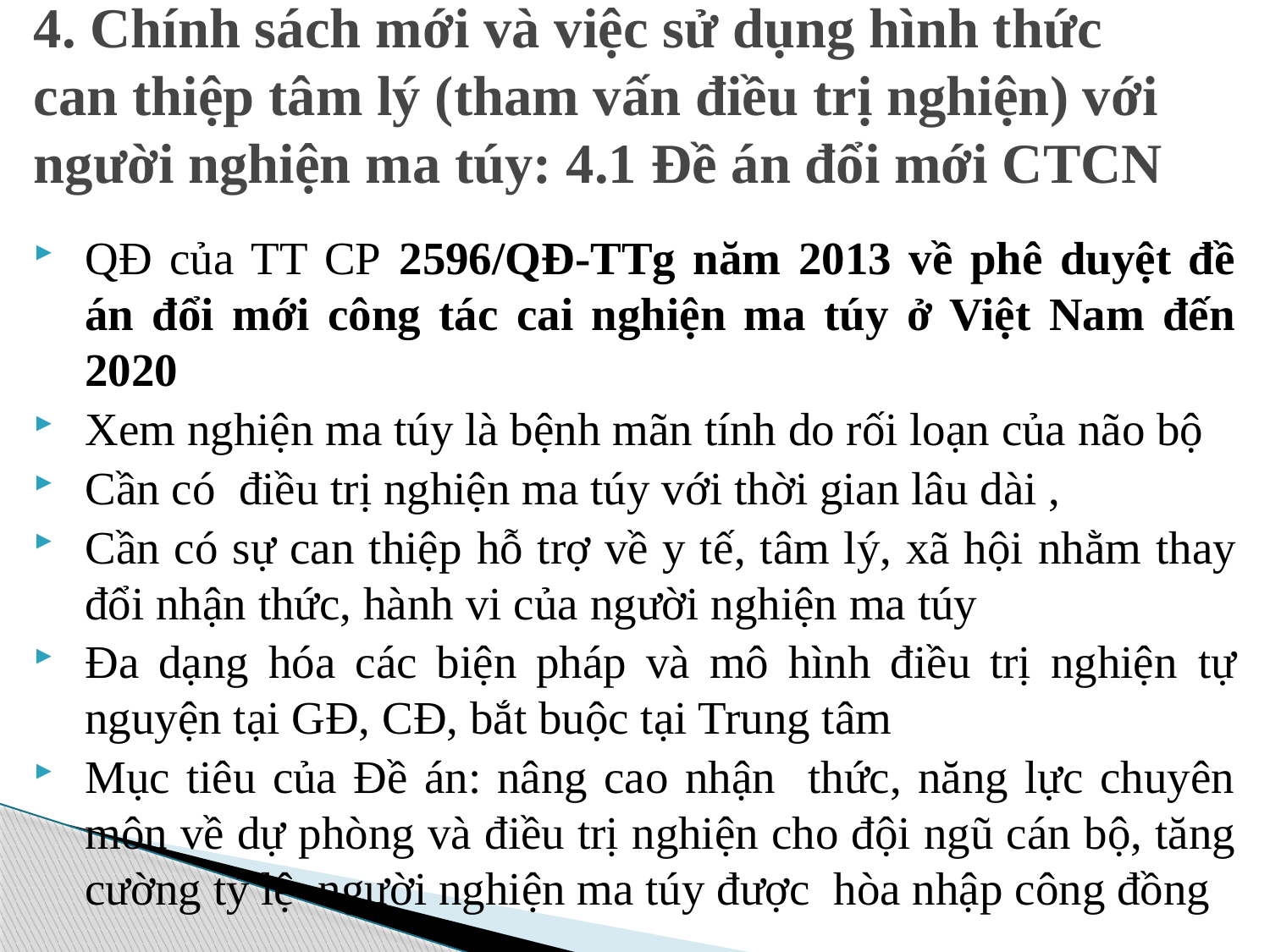

# 4. Chính sách mới và việc sử dụng hình thức can thiệp tâm lý (tham vấn điều trị nghiện) với người nghiện ma túy: 4.1 Đề án đổi mới CTCN
QĐ của TT CP 2596/QĐ-TTg năm 2013 về phê duyệt đề án đổi mới công tác cai nghiện ma túy ở Việt Nam đến 2020
Xem nghiện ma túy là bệnh mãn tính do rối loạn của não bộ
Cần có  điều trị nghiện ma túy với thời gian lâu dài ,
Cần có sự can thiệp hỗ trợ về y tế, tâm lý, xã hội nhằm thay đổi nhận thức, hành vi của người nghiện ma túy
Đa dạng hóa các biện pháp và mô hình điều trị nghiện tự nguyện tại GĐ, CĐ, bắt buộc tại Trung tâm
Mục tiêu của Đề án: nâng cao nhận  thức, năng lực chuyên môn về dự phòng và điều trị nghiện cho đội ngũ cán bộ, tăng cường tỷ lệ  người nghiện ma túy được  hòa nhập công đồng